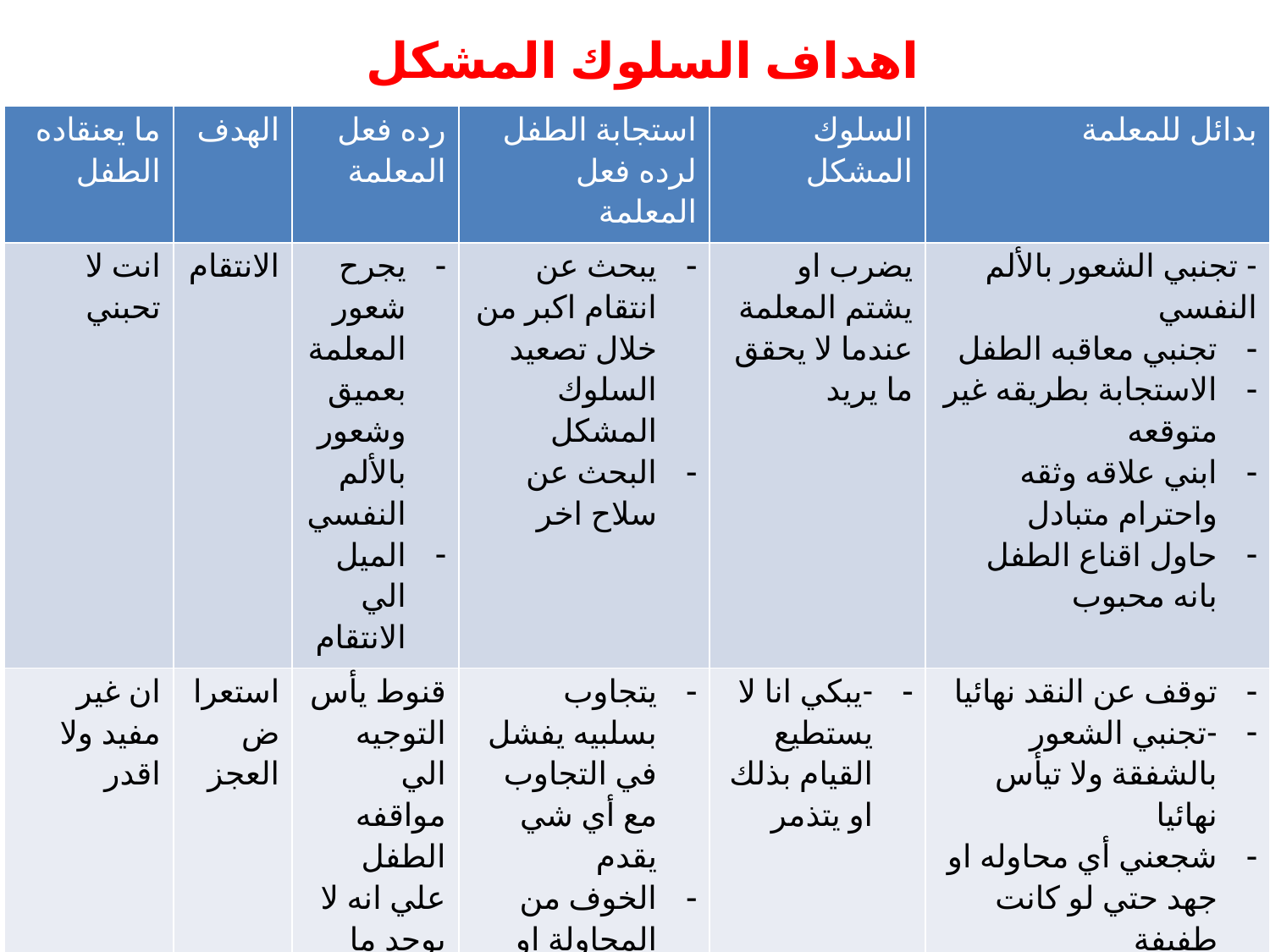

# اهداف السلوك المشكل
| ما يعنقاده الطفل | الهدف | رده فعل المعلمة | استجابة الطفل لرده فعل المعلمة | السلوك المشكل | بدائل للمعلمة |
| --- | --- | --- | --- | --- | --- |
| انت لا تحبني | الانتقام | يجرح شعور المعلمة بعميق وشعور بالألم النفسي الميل الي الانتقام | يبحث عن انتقام اكبر من خلال تصعيد السلوك المشكل البحث عن سلاح اخر | يضرب او يشتم المعلمة عندما لا يحقق ما يريد | - تجنبي الشعور بالألم النفسي تجنبي معاقبه الطفل الاستجابة بطريقه غير متوقعه ابني علاقه وثقه واحترام متبادل حاول اقناع الطفل بانه محبوب |
| ان غير مفيد ولا اقدر | استعراض العجز | قنوط يأس التوجيه الي مواقفه الطفل علي انه لا يوجد ما يمكن عمله | يتجاوب بسلبيه يفشل في التجاوب مع أي شي يقدم الخوف من المحاولة او عدم ابدا أي تحسن | -يبكي انا لا يستطيع القيام بذلك او يتذمر | توقف عن النقد نهائيا -تجنبي الشعور بالشفقة ولا تيأس نهائيا شجعني أي محاوله او جهد حتي لو كانت طفيفة ركز علي مالذي الطفل من نقاء قوه العزو تجزأه المهام |